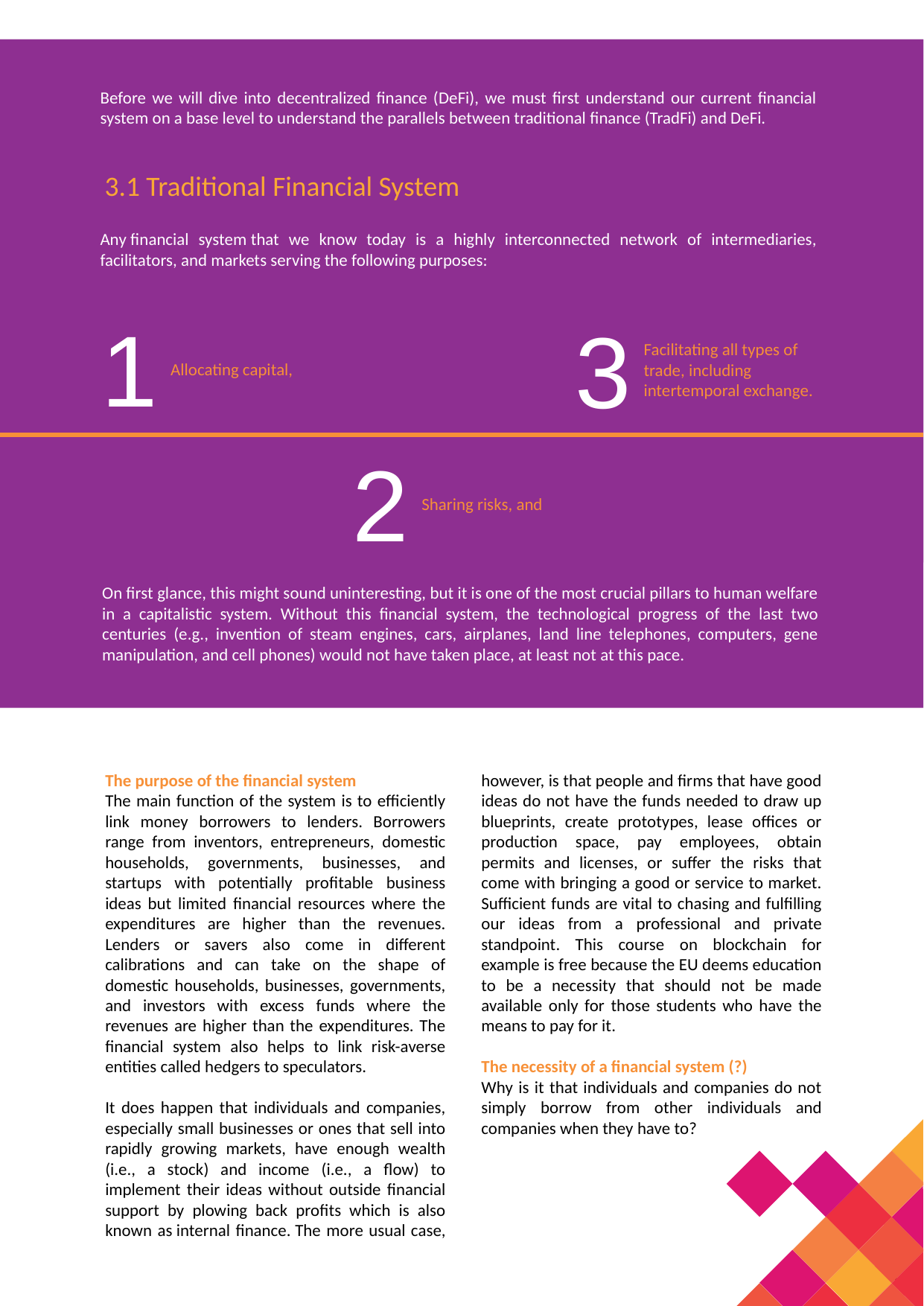

Before we will dive into decentralized finance (DeFi), we must first understand our current financial system on a base level to understand the parallels between traditional finance (TradFi) and DeFi.
3.1 Traditional Financial System

Any financial system that we know today is a highly interconnected network of intermediaries, facilitators, and markets serving the following purposes:
1
3
Facilitating all types of trade, including intertemporal exchange.
Allocating capital,
2
Sharing risks, and
On first glance, this might sound uninteresting, but it is one of the most crucial pillars to human welfare in a capitalistic system. Without this financial system, the technological progress of the last two centuries (e.g., invention of steam engines, cars, airplanes, land line telephones, computers, gene manipulation, and cell phones) would not have taken place, at least not at this pace.
The purpose of the financial system
The main function of the system is to efficiently link money borrowers to lenders. Borrowers range from inventors, entrepreneurs, domestic households, governments, businesses, and startups with potentially profitable business ideas but limited financial resources where the expenditures are higher than the revenues. Lenders or savers also come in different calibrations and can take on the shape of domestic households, businesses, governments, and investors with excess funds where the revenues are higher than the expenditures. The financial system also helps to link risk-averse entities called hedgers to speculators.

It does happen that individuals and companies, especially small businesses or ones that sell into rapidly growing markets, have enough wealth (i.e., a stock) and income (i.e., a flow) to implement their ideas without outside financial support by plowing back profits which is also known as internal finance. The more usual case, however, is that people and firms that have good ideas do not have the funds needed to draw up blueprints, create prototypes, lease offices or production space, pay employees, obtain permits and licenses, or suffer the risks that come with bringing a good or service to market. Sufficient funds are vital to chasing and fulfilling our ideas from a professional and private standpoint. This course on blockchain for example is free because the EU deems education to be a necessity that should not be made available only for those students who have the means to pay for it.

The necessity of a financial system (?)
Why is it that individuals and companies do not simply borrow from other individuals and companies when they have to?

17